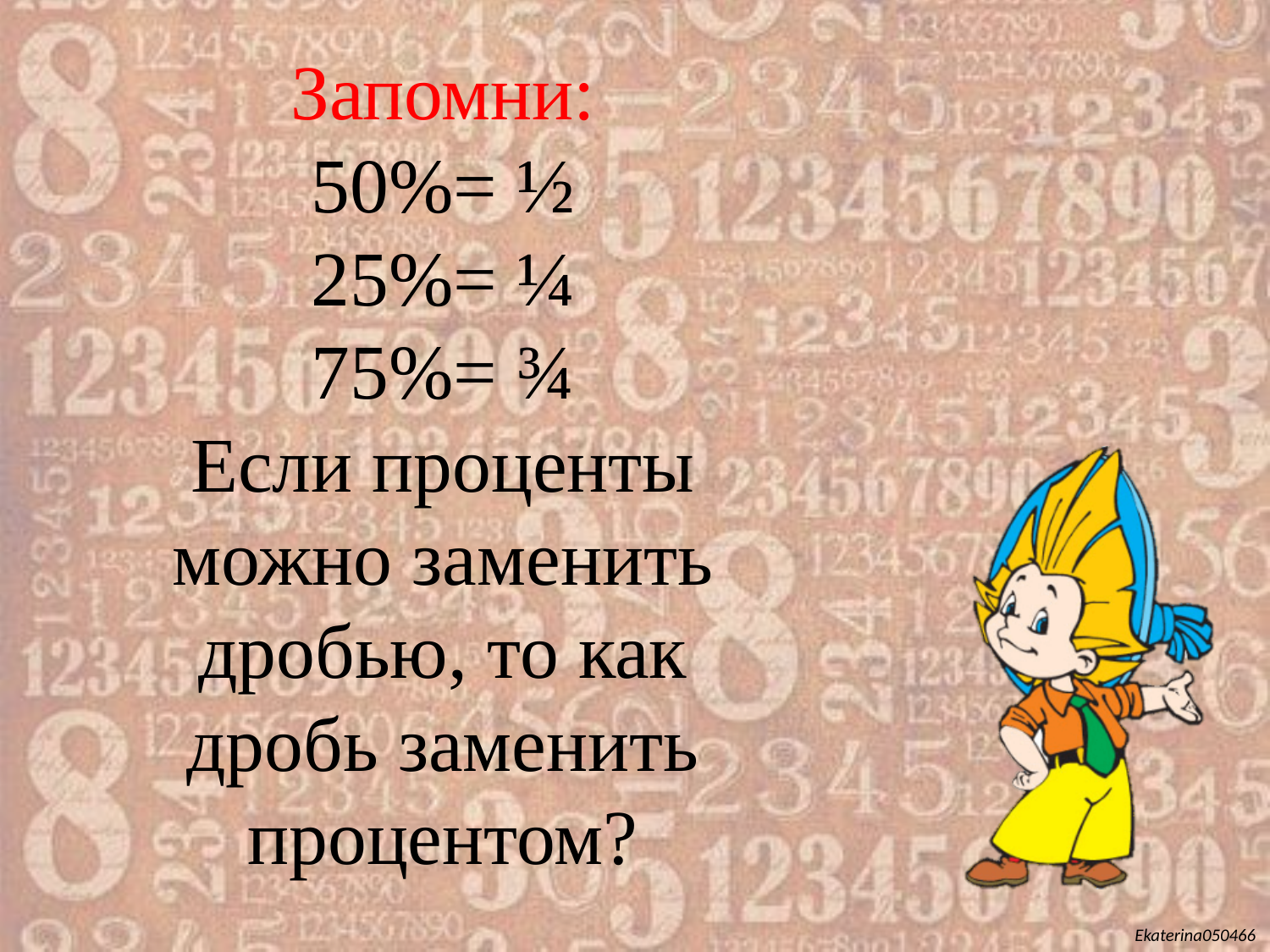

Запомни:
50%= ½
25%= ¼
75%= ¾
Если проценты можно заменить дробью, то как дробь заменить процентом?